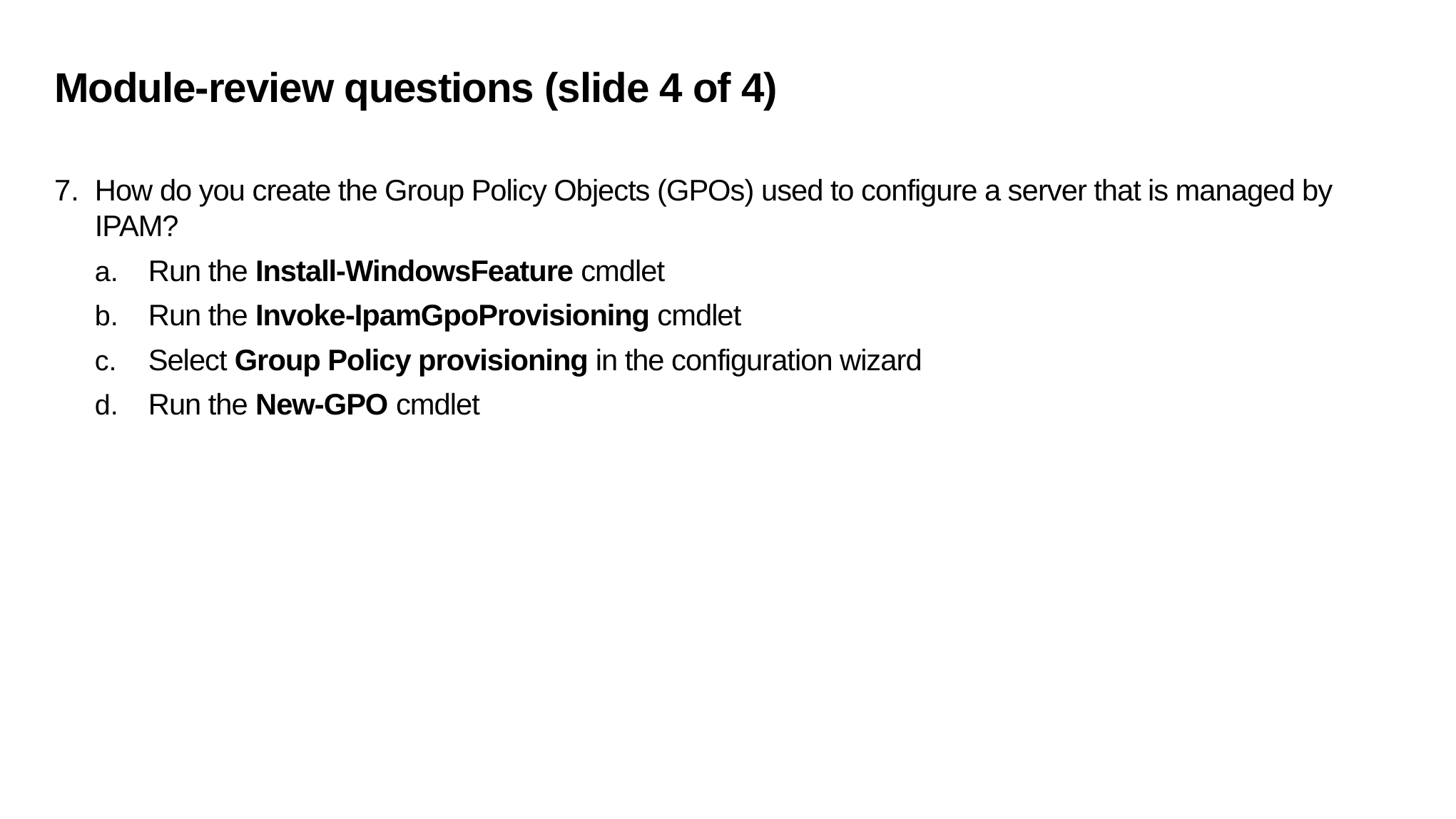

# Module-review questions (slide 4 of 4)
How do you create the Group Policy Objects (GPOs) used to configure a server that is managed by IPAM?
Run the Install-WindowsFeature cmdlet
Run the Invoke-IpamGpoProvisioning cmdlet
Select Group Policy provisioning in the configuration wizard
Run the New-GPO cmdlet